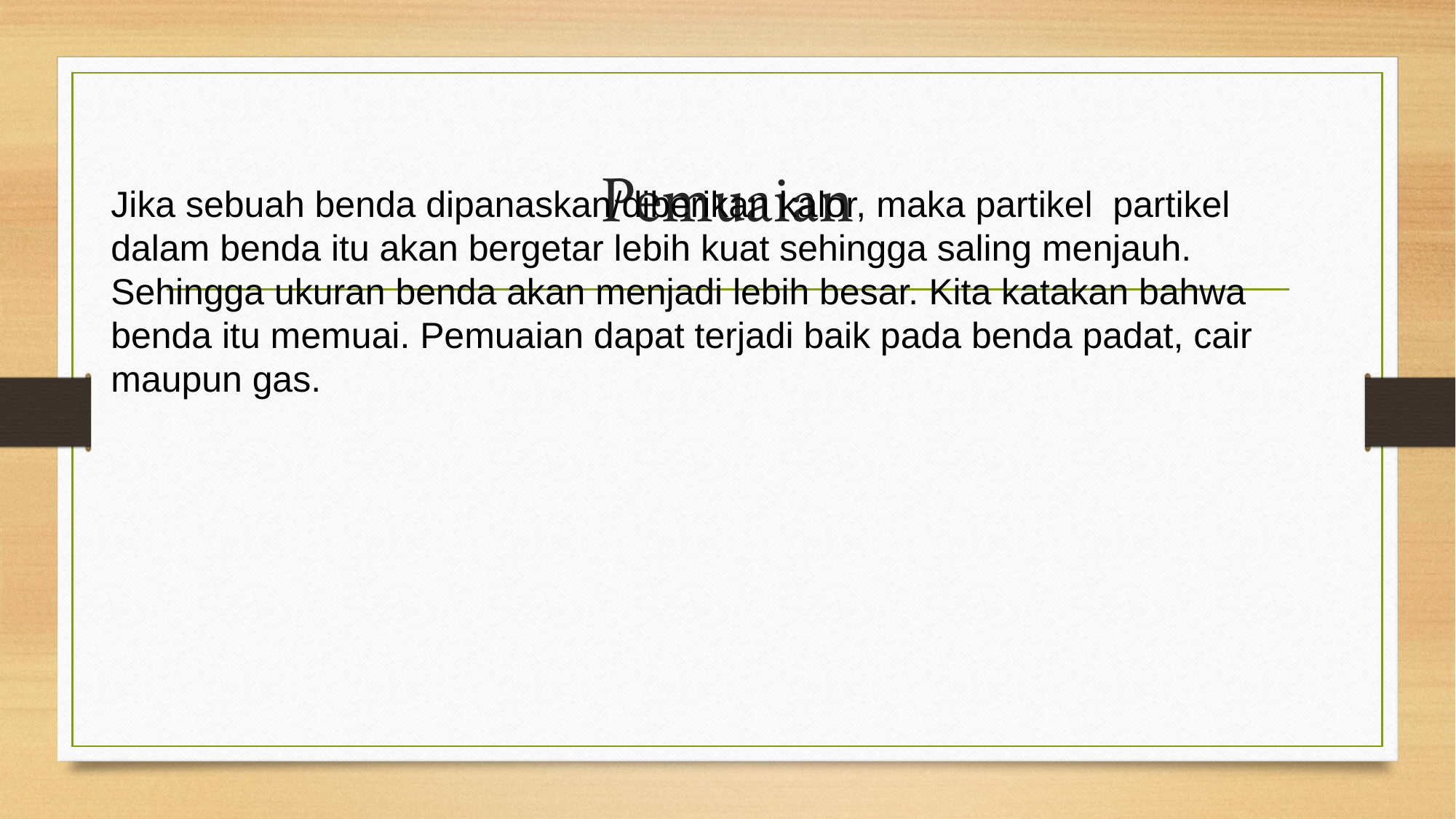

# Pemuaian
Jika sebuah benda dipanaskan/diberikan kalor, maka partikel  partikel dalam benda itu akan bergetar lebih kuat sehingga saling menjauh.
Sehingga ukuran benda akan menjadi lebih besar. Kita katakan bahwa benda itu memuai. Pemuaian dapat terjadi baik pada benda padat, cair maupun gas.